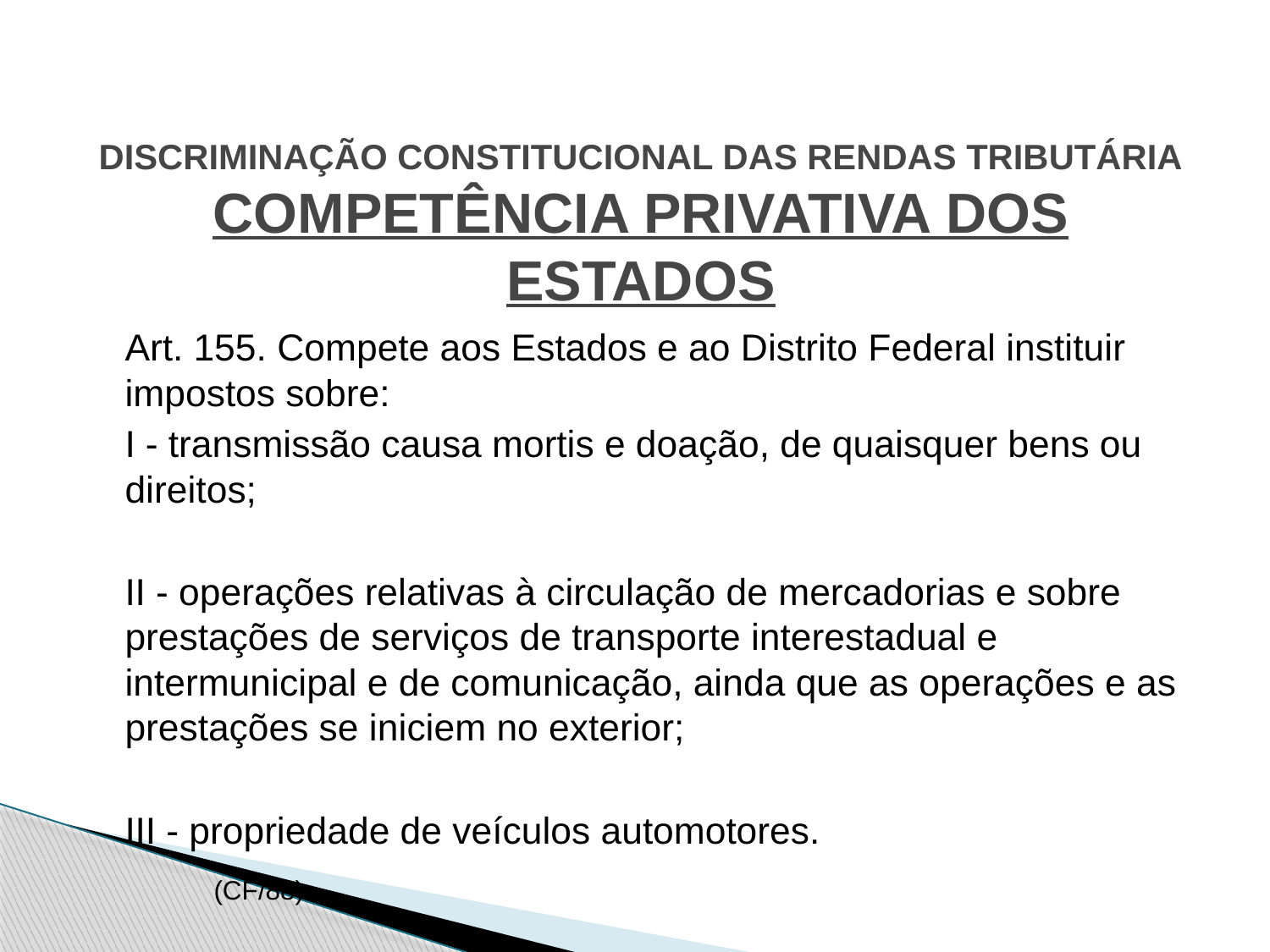

# DISCRIMINAÇÃO CONSTITUCIONAL DAS RENDAS TRIBUTÁRIA COMPETÊNCIA PRIVATIVA DOS ESTADOS
	Art. 155. Compete aos Estados e ao Distrito Federal instituir impostos sobre:
	I - transmissão causa mortis e doação, de quaisquer bens ou direitos;

	II - operações relativas à circulação de mercadorias e sobre prestações de serviços de transporte interestadual e intermunicipal e de comunicação, ainda que as operações e as prestações se iniciem no exterior;

	III - propriedade de veículos automotores.
								            (CF/88)